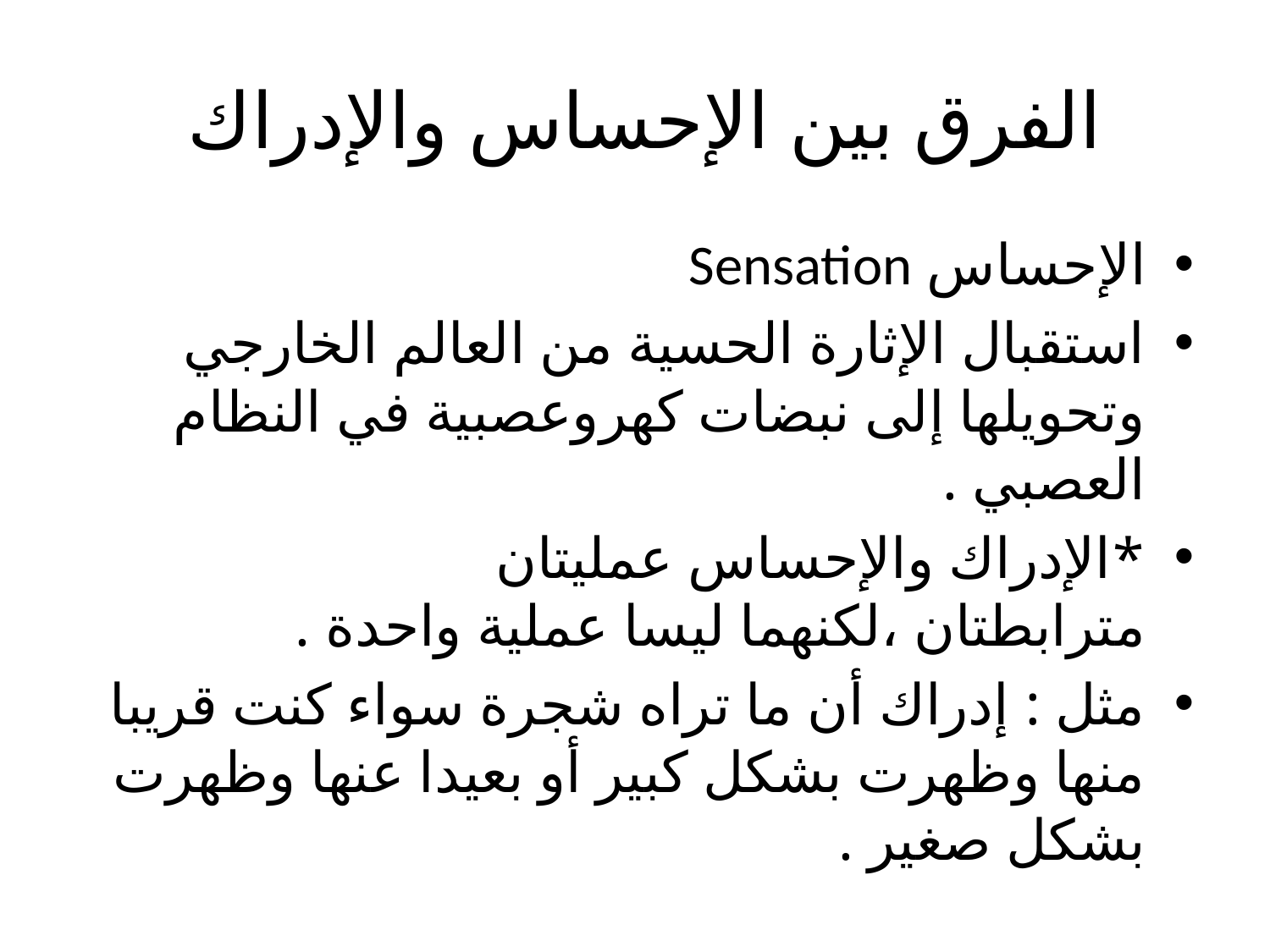

# الفرق بين الإحساس والإدراك
الإحساس Sensation
استقبال الإثارة الحسية من العالم الخارجي وتحويلها إلى نبضات كهروعصبية في النظام العصبي .
*الإدراك والإحساس عمليتان مترابطتان ،لكنهما ليسا عملية واحدة .
مثل : إدراك أن ما تراه شجرة سواء كنت قريبا منها وظهرت بشكل كبير أو بعيدا عنها وظهرت بشكل صغير .